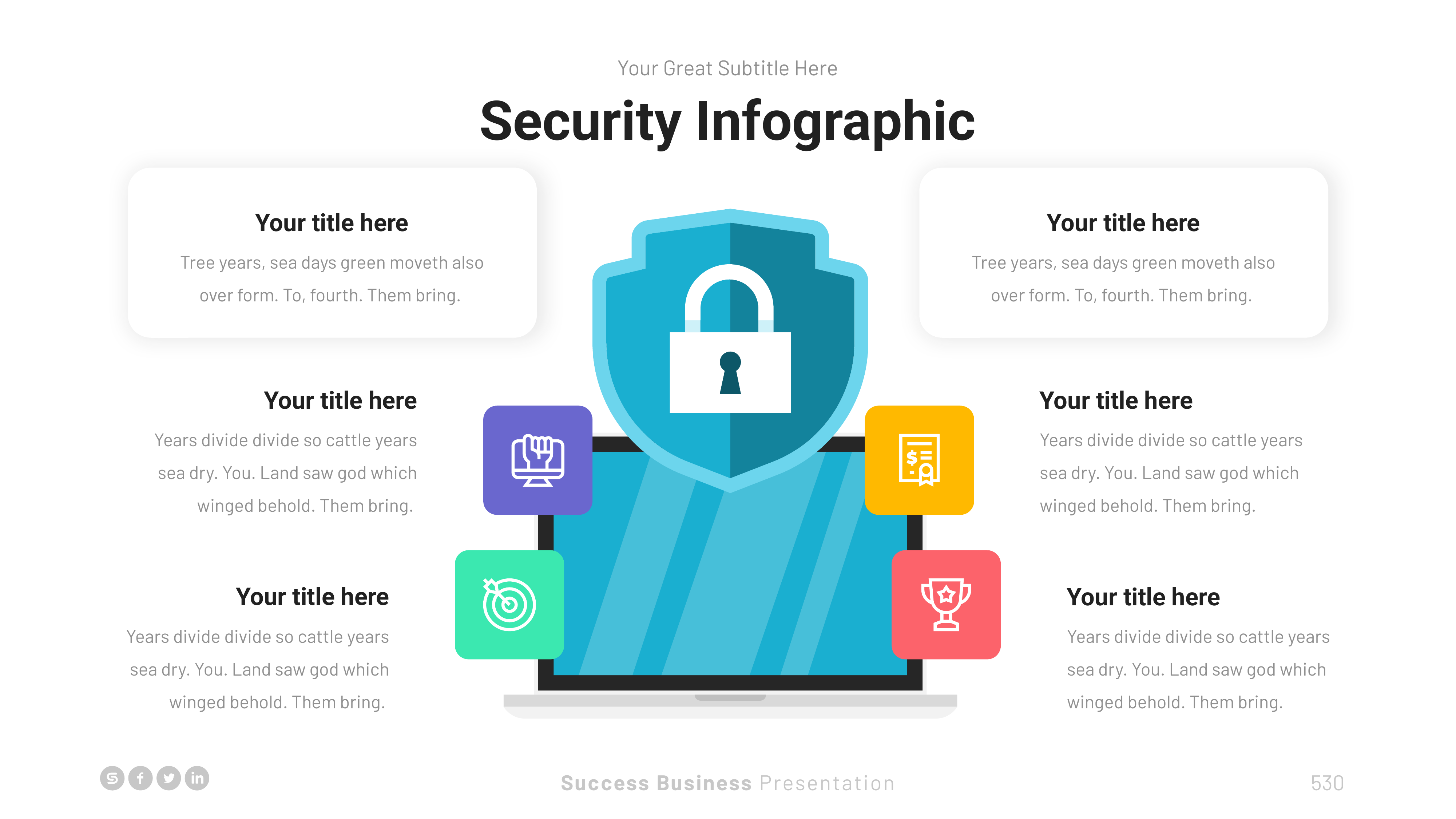

Your Great Subtitle Here
Security Infographic

Your title here
Tree years, sea days green moveth also over form. To, fourth. Them bring.
Your title here
Tree years, sea days green moveth also over form. To, fourth. Them bring.

Your title here
Years divide divide so cattle years sea dry. You. Land saw god which winged behold. Them bring.
Your title here
Years divide divide so cattle years sea dry. You. Land saw god which winged behold. Them bring.

Your title here
Years divide divide so cattle years sea dry. You. Land saw god which winged behold. Them bring.
Your title here
Years divide divide so cattle years sea dry. You. Land saw god which winged behold. Them bring.